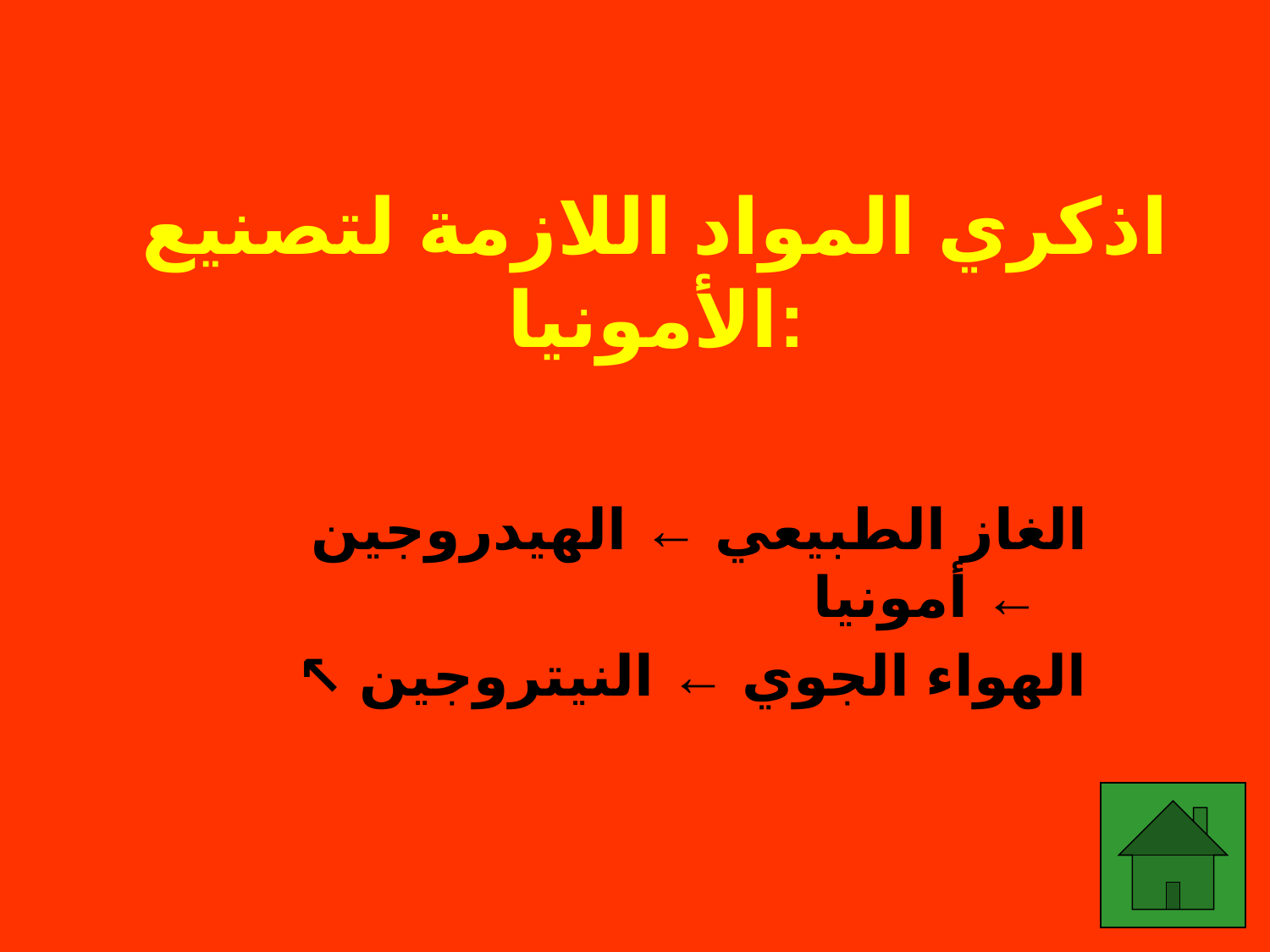

# اذكري المواد اللازمة لتصنيع الأمونيا:
الغاز الطبيعي ← الهيدروجين ← أمونيا
الهواء الجوي ← النيتروجين ↖